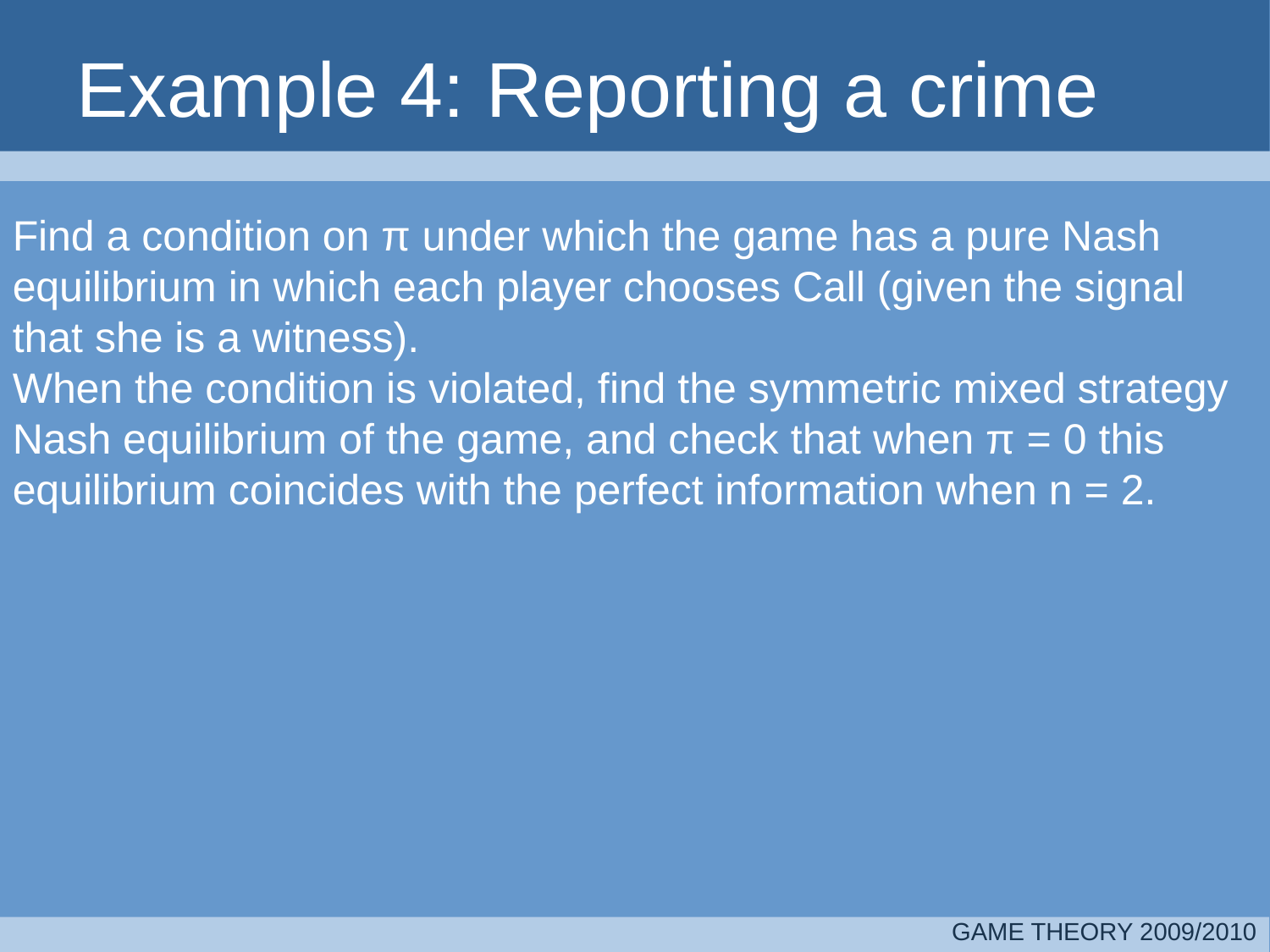

# Example 4: Reporting a crime
Find a condition on π under which the game has a pure Nash equilibrium in which each player chooses Call (given the signal that she is a witness).
When the condition is violated, find the symmetric mixed strategy Nash equilibrium of the game, and check that when π = 0 this equilibrium coincides with the perfect information when n = 2.
GAME THEORY 2009/2010